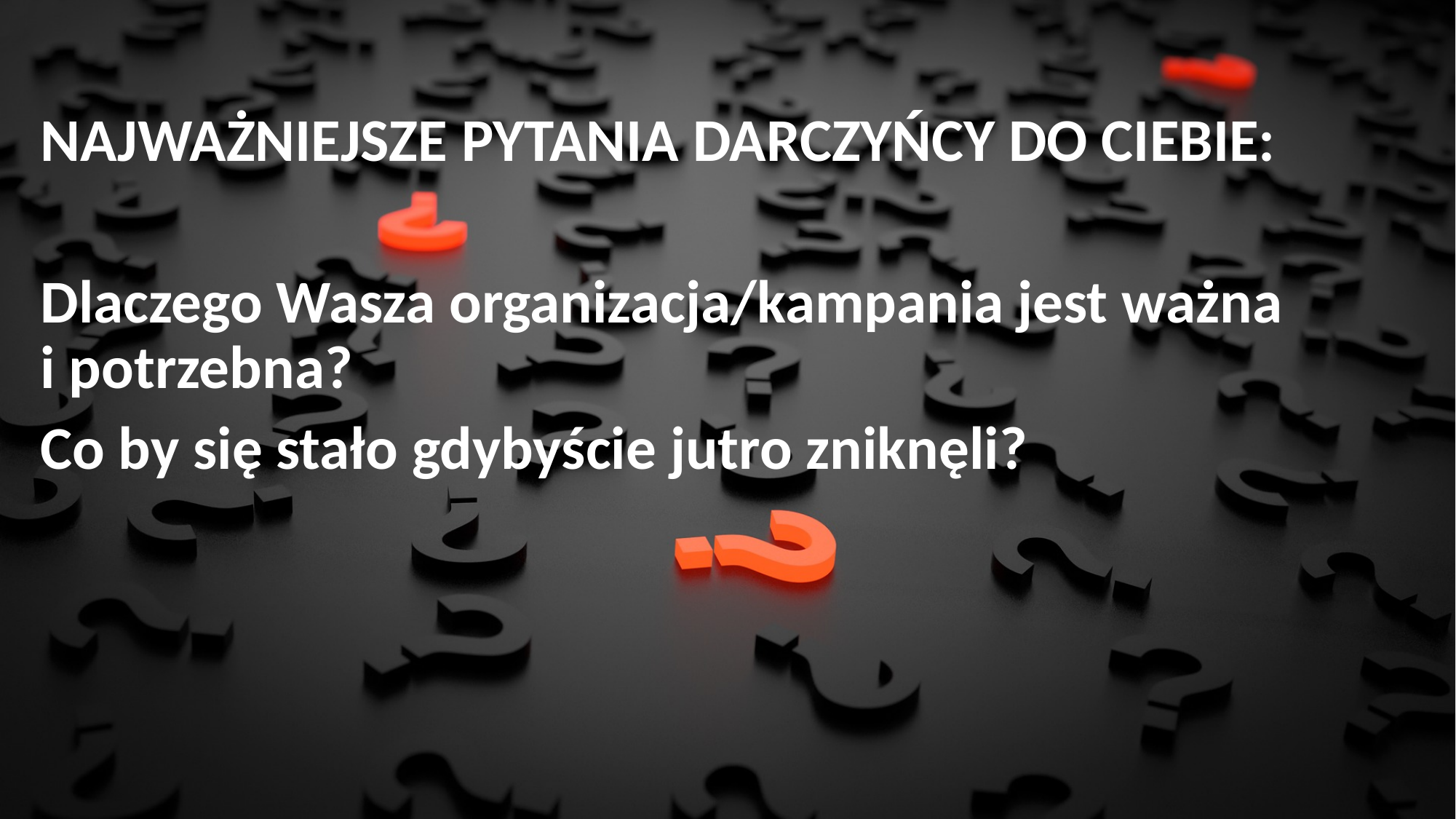

NAJWAŻNIEJSZE PYTANIA DARCZYŃCY DO CIEBIE:

Dlaczego Wasza organizacja/kampania jest ważna
i potrzebna?
Co by się stało gdybyście jutro zniknęli?